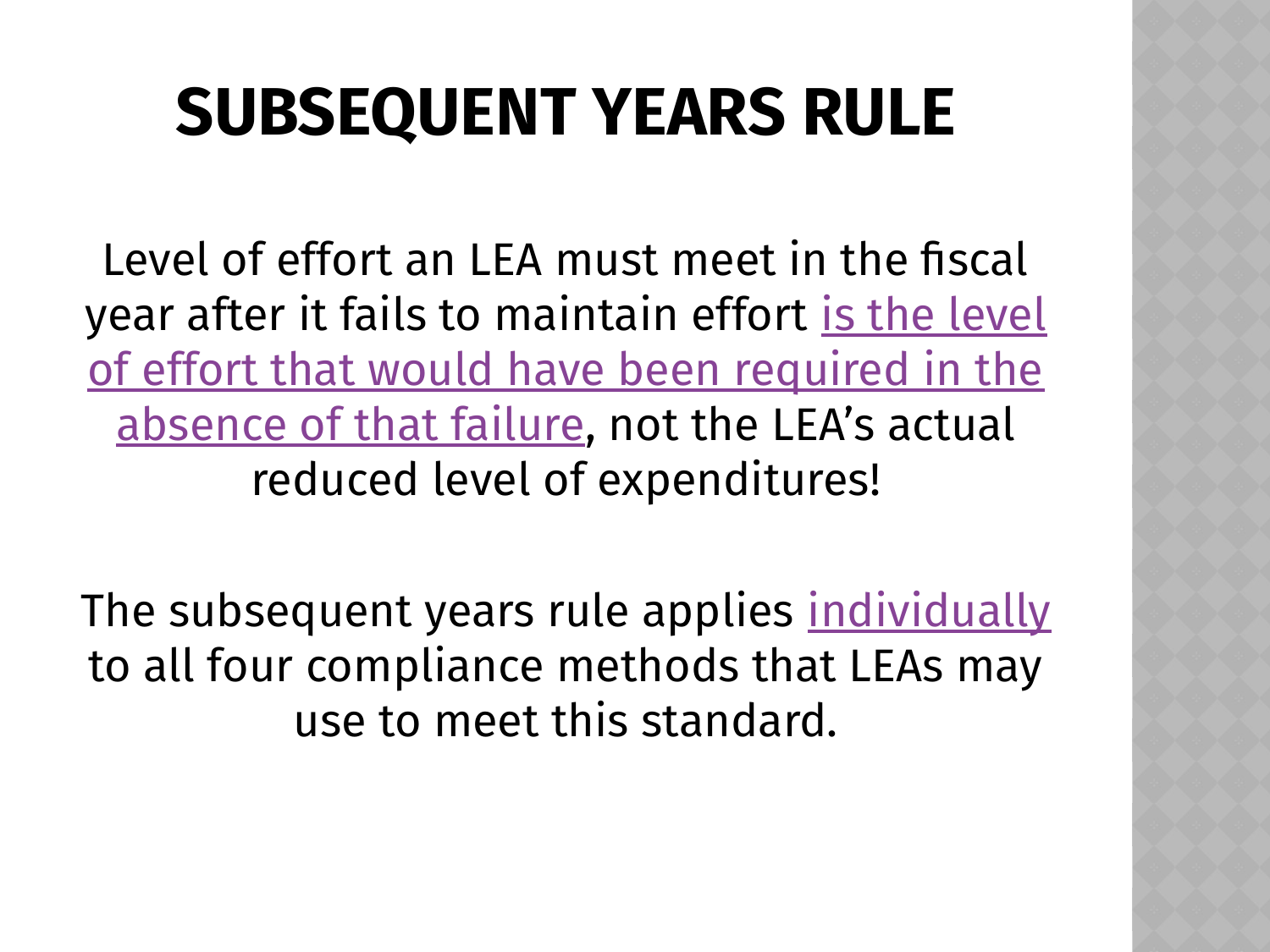

# Subsequent years rule
Level of effort an LEA must meet in the fiscal year after it fails to maintain effort is the level of effort that would have been required in the absence of that failure, not the LEA’s actual reduced level of expenditures!

The subsequent years rule applies individually to all four compliance methods that LEAs may use to meet this standard.